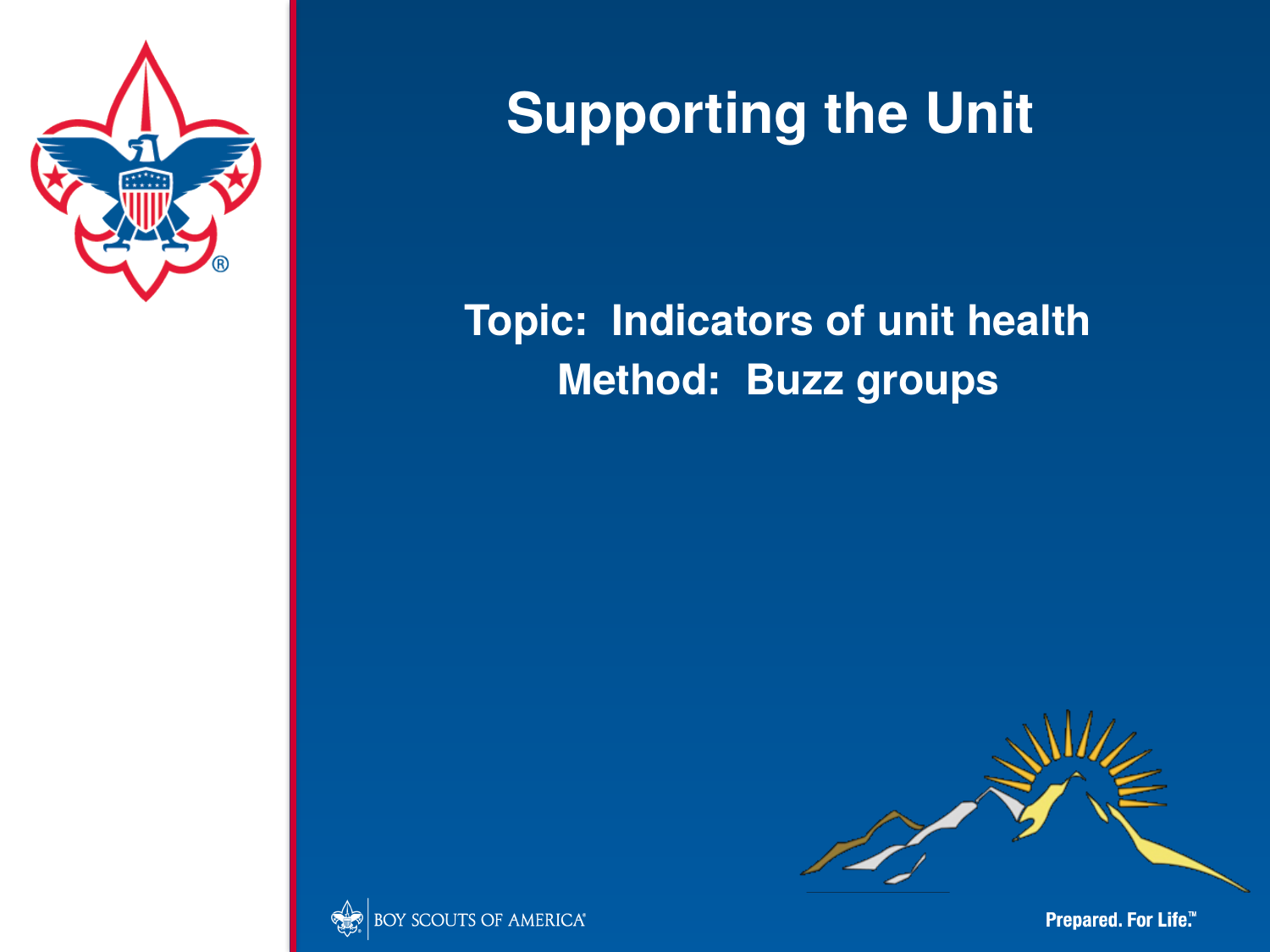

Supporting the Unit
Topic:  Indicators of unit health
Method:  Buzz groups